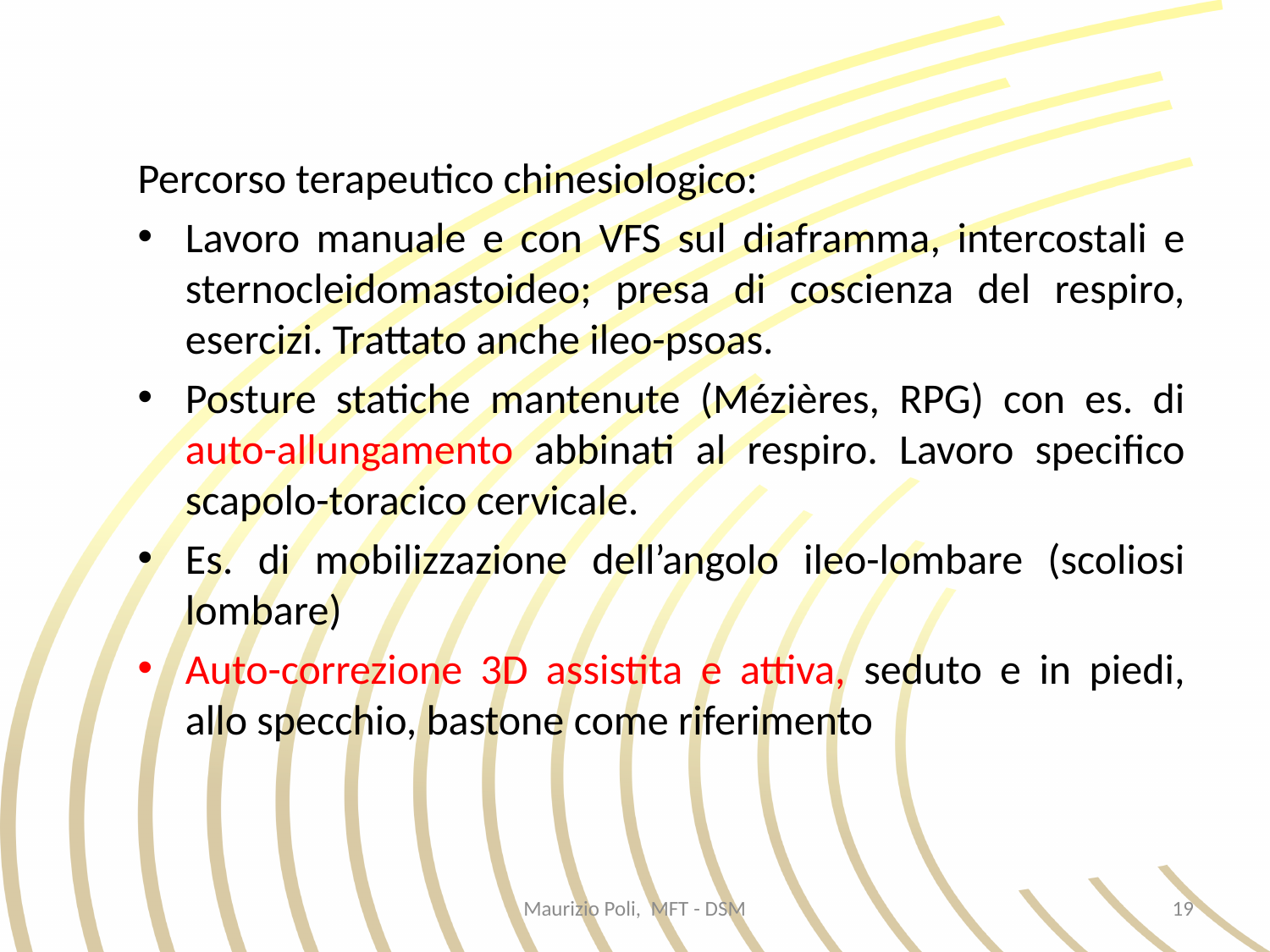

Percorso terapeutico chinesiologico:
Lavoro manuale e con VFS sul diaframma, intercostali e sternocleidomastoideo; presa di coscienza del respiro, esercizi. Trattato anche ileo-psoas.
Posture statiche mantenute (Mézières, RPG) con es. di auto-allungamento abbinati al respiro. Lavoro specifico scapolo-toracico cervicale.
Es. di mobilizzazione dell’angolo ileo-lombare (scoliosi lombare)
Auto-correzione 3D assistita e attiva, seduto e in piedi, allo specchio, bastone come riferimento

Maurizio Poli,  MFT - DSM
19